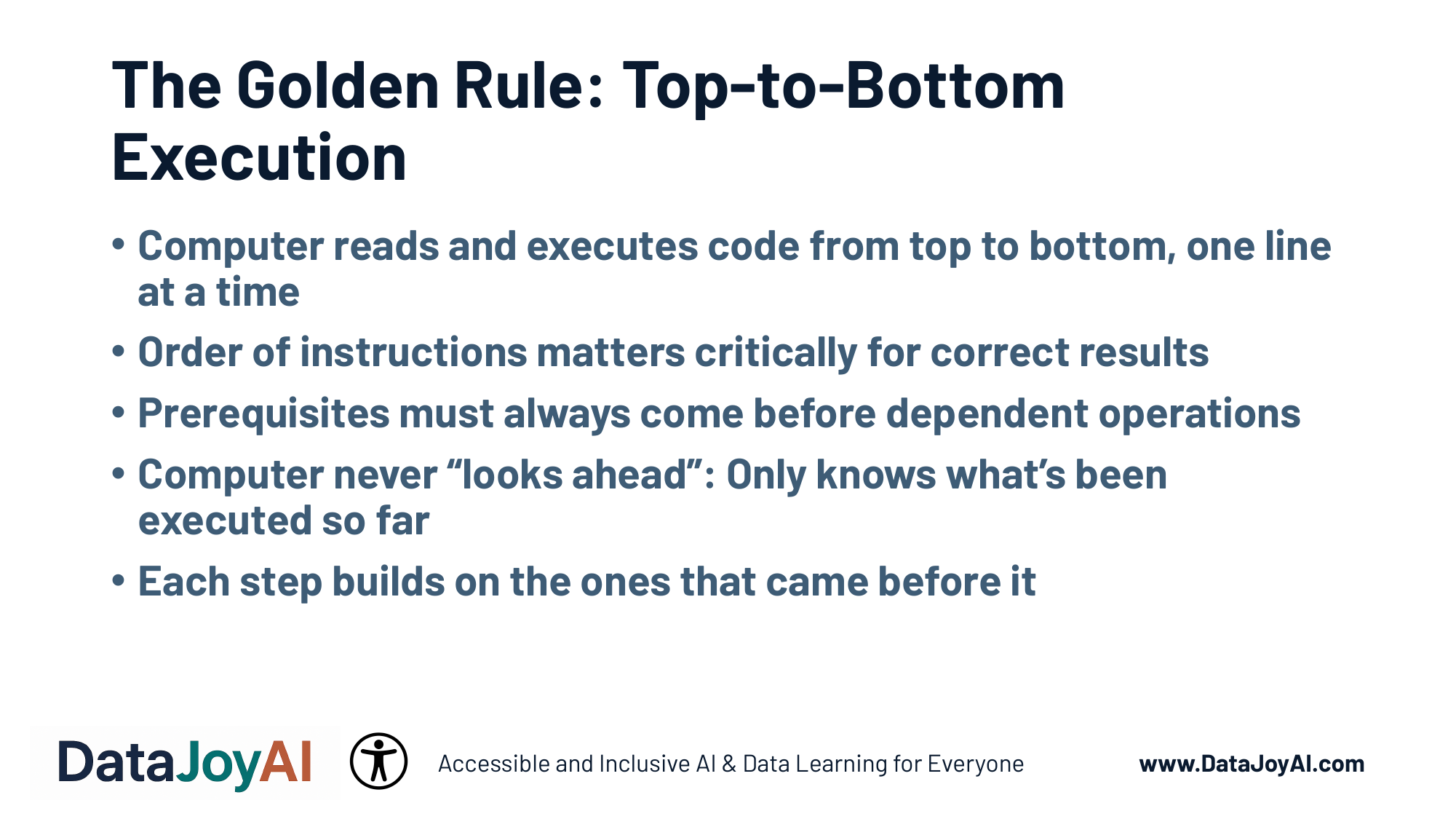

# The Golden Rule: Top-to-Bottom Execution
Computer reads and executes code from top to bottom, one line at a time
Order of instructions matters critically for correct results
Prerequisites must always come before dependent operations
Computer never “looks ahead”: Only knows what’s been executed so far
Each step builds on the ones that came before it